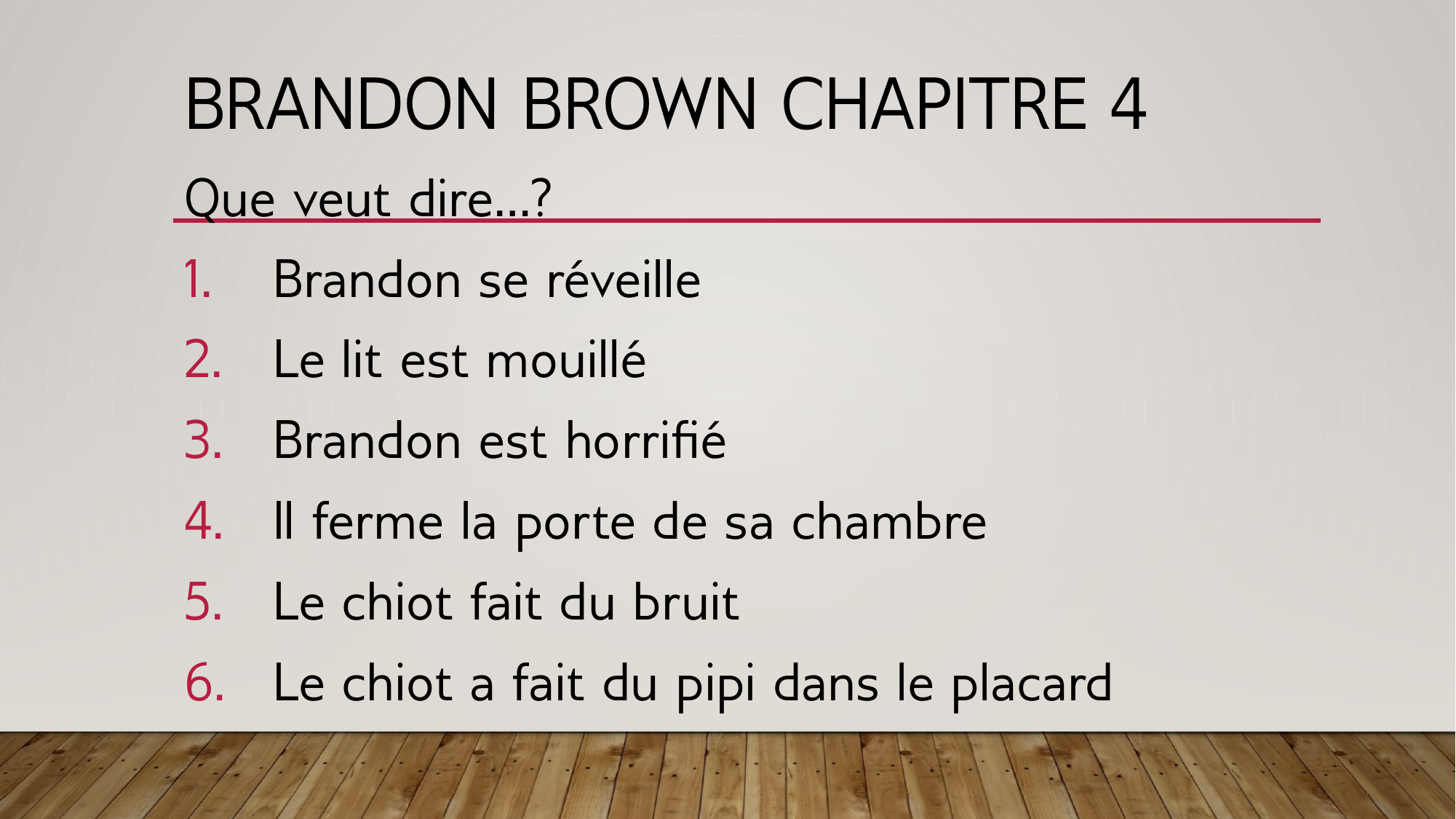

# BRANDON BROWN CHAPITRE 4
Que veut dire…?
Brandon se réveille
Le lit est mouillé
Brandon est horrifié
Il ferme la porte de sa chambre
Le chiot fait du bruit
Le chiot a fait du pipi dans le placard